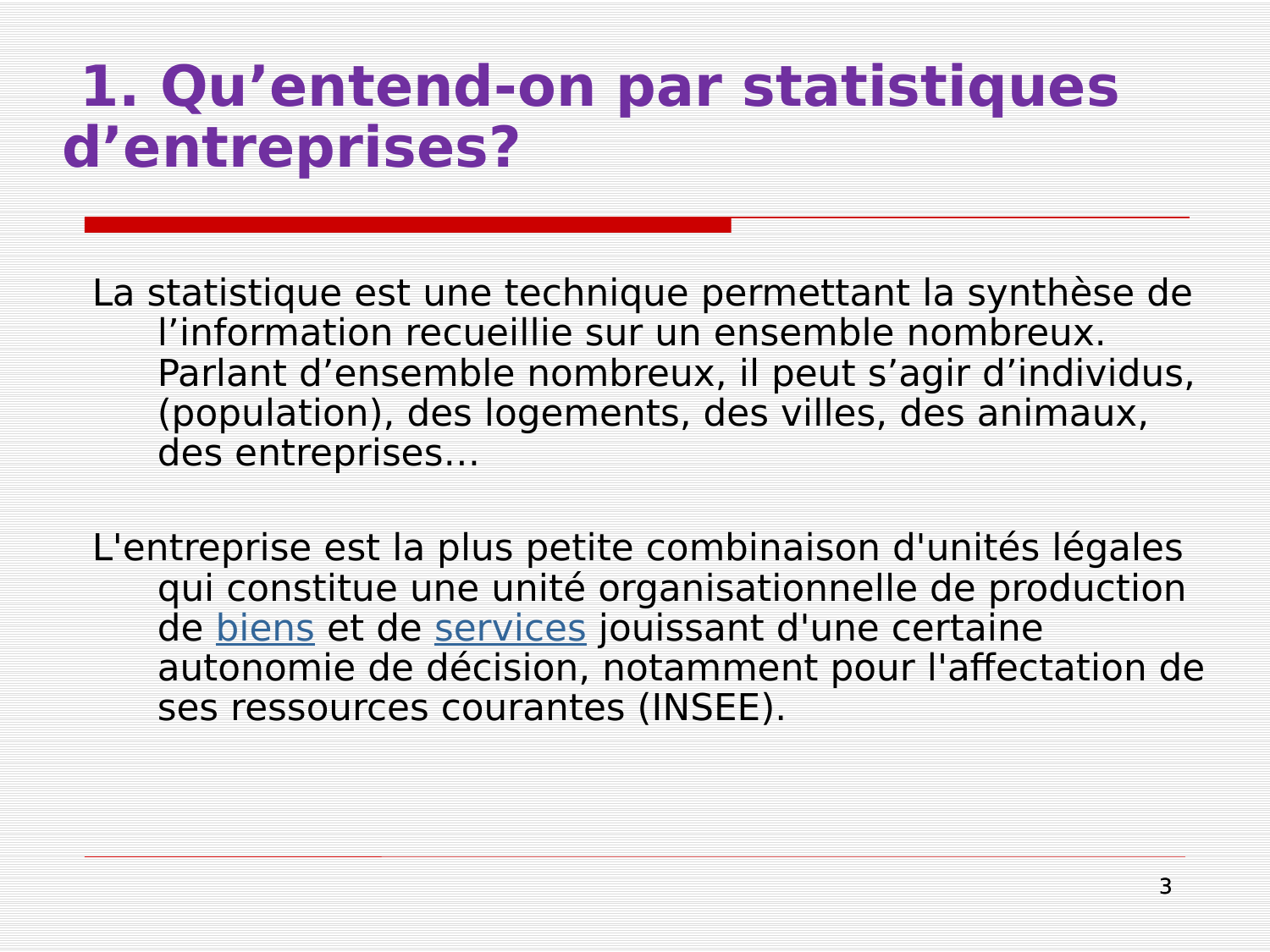

# 1. Qu’entend-on par statistiques d’entreprises?
La statistique est une technique permettant la synthèse de l’information recueillie sur un ensemble nombreux. Parlant d’ensemble nombreux, il peut s’agir d’individus, (population), des logements, des villes, des animaux, des entreprises…

L'entreprise est la plus petite combinaison d'unités légales qui constitue une unité organisationnelle de production de biens et de services jouissant d'une certaine autonomie de décision, notamment pour l'affectation de ses ressources courantes (INSEE).

3
3